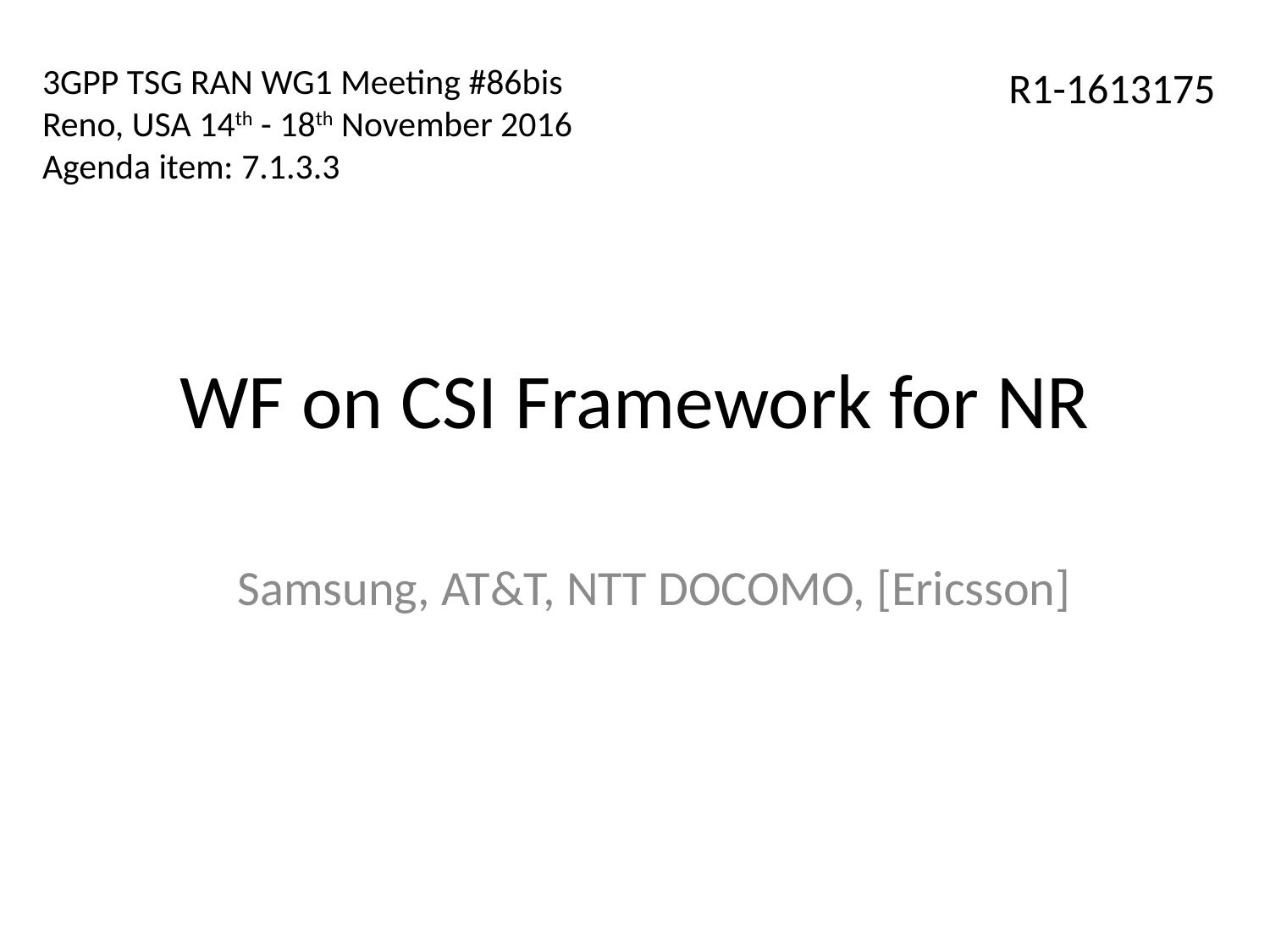

3GPP TSG RAN WG1 Meeting #86bis
Reno, USA 14th - 18th November 2016
Agenda item: 7.1.3.3
R1-1613175
# WF on CSI Framework for NR
Samsung, AT&T, NTT DOCOMO, [Ericsson]